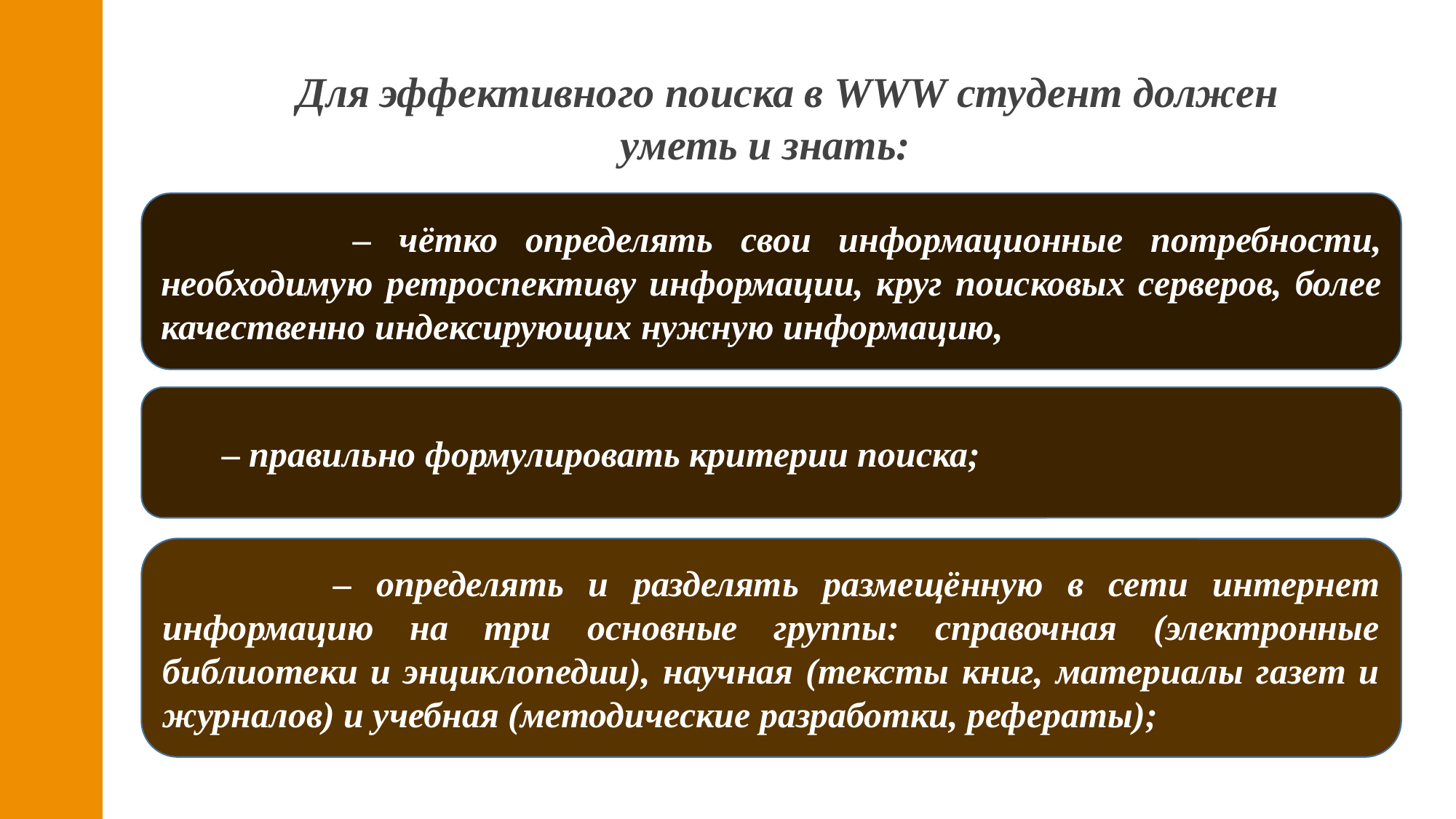

Для эффективного поиска в WWW студент должен уметь и знать:
       – чётко определять свои информационные потребности, необходимую ретроспективу информации, круг поисковых серверов, более качественно индексирующих нужную информацию,
       – правильно формулировать критерии поиска;
       – определять и разделять размещённую в сети интернет информацию на три основные группы: справочная (электронные библиотеки и энциклопедии), научная (тексты книг, материалы газет и журналов) и учебная (методические разработки, рефераты);